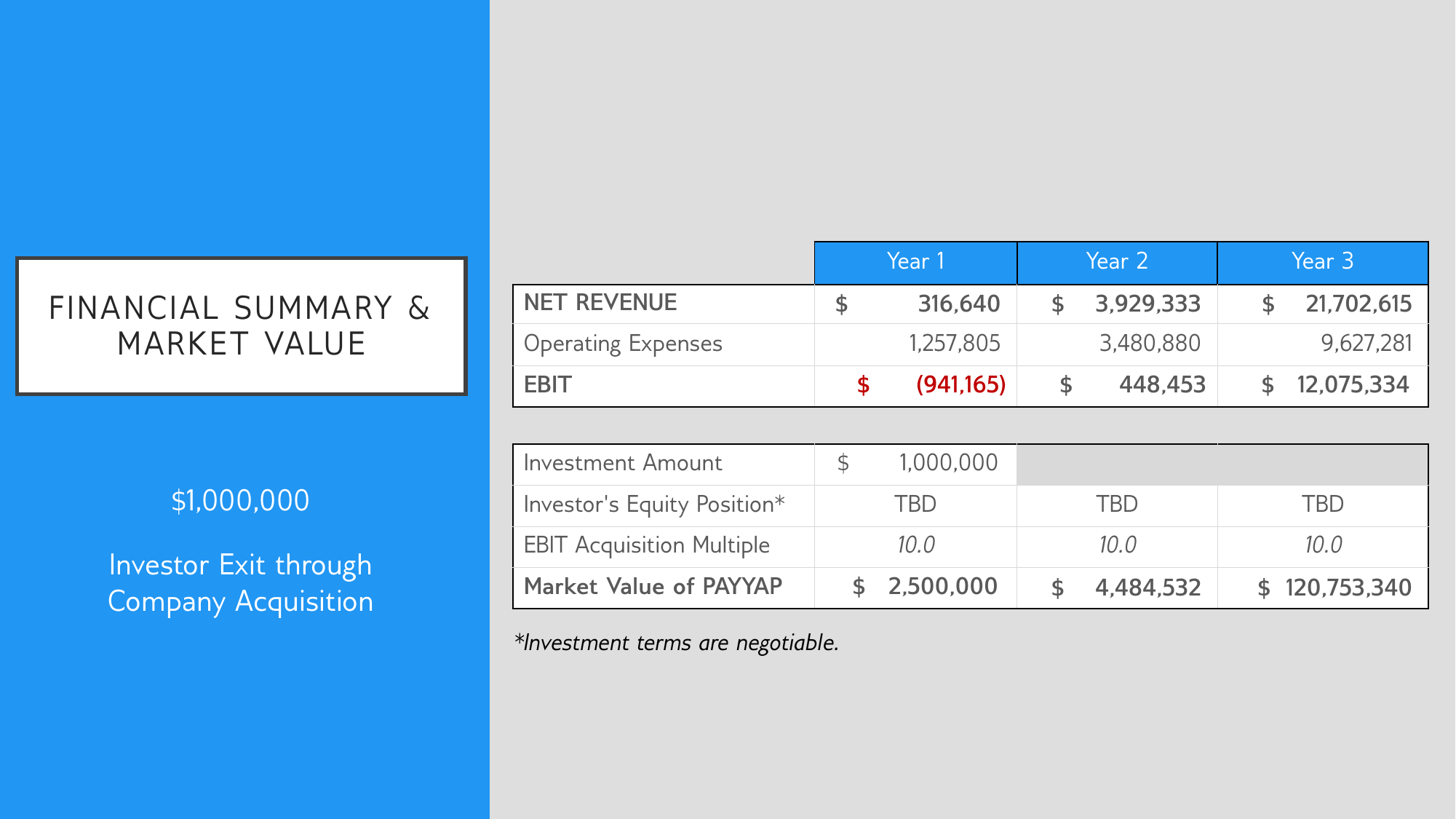

|  | Year 1 | Year 2 | Year 3 |
| --- | --- | --- | --- |
| NET REVENUE | $ 316,640 | $ 3,929,333 | $ 21,702,615 |
| Operating Expenses | 1,257,805 | 3,480,880 | 9,627,281 |
| EBIT | $ (941,165) | $ 448,453 | $ 12,075,334 |
|  |  |  |  |
| Investment Amount | $ 1,000,000 |  |  |
| Investor's Equity Position\* | TBD | TBD | TBD |
| EBIT Acquisition Multiple | 10.0 | 10.0 | 10.0 |
| Market Value of PAYYAP | $ 2,500,000 | $ 4,484,532 | $ 120,753,340 |
| \*Investment terms are negotiable. |  |  |  |
# Financial summary & market value
$1,000,000
Investor Exit through Company Acquisition